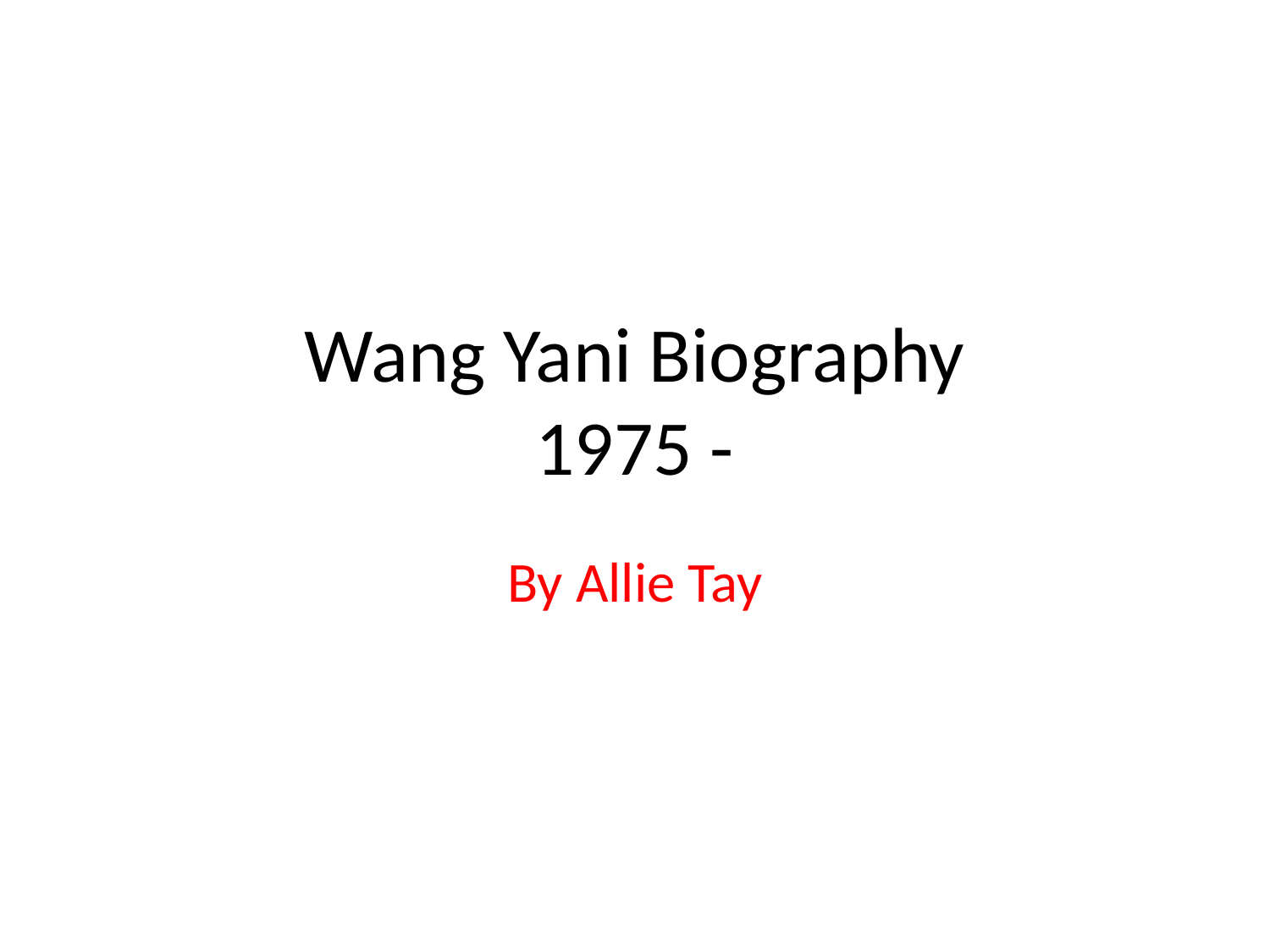

# Wang Yani Biography 1975 -
By Allie Tay